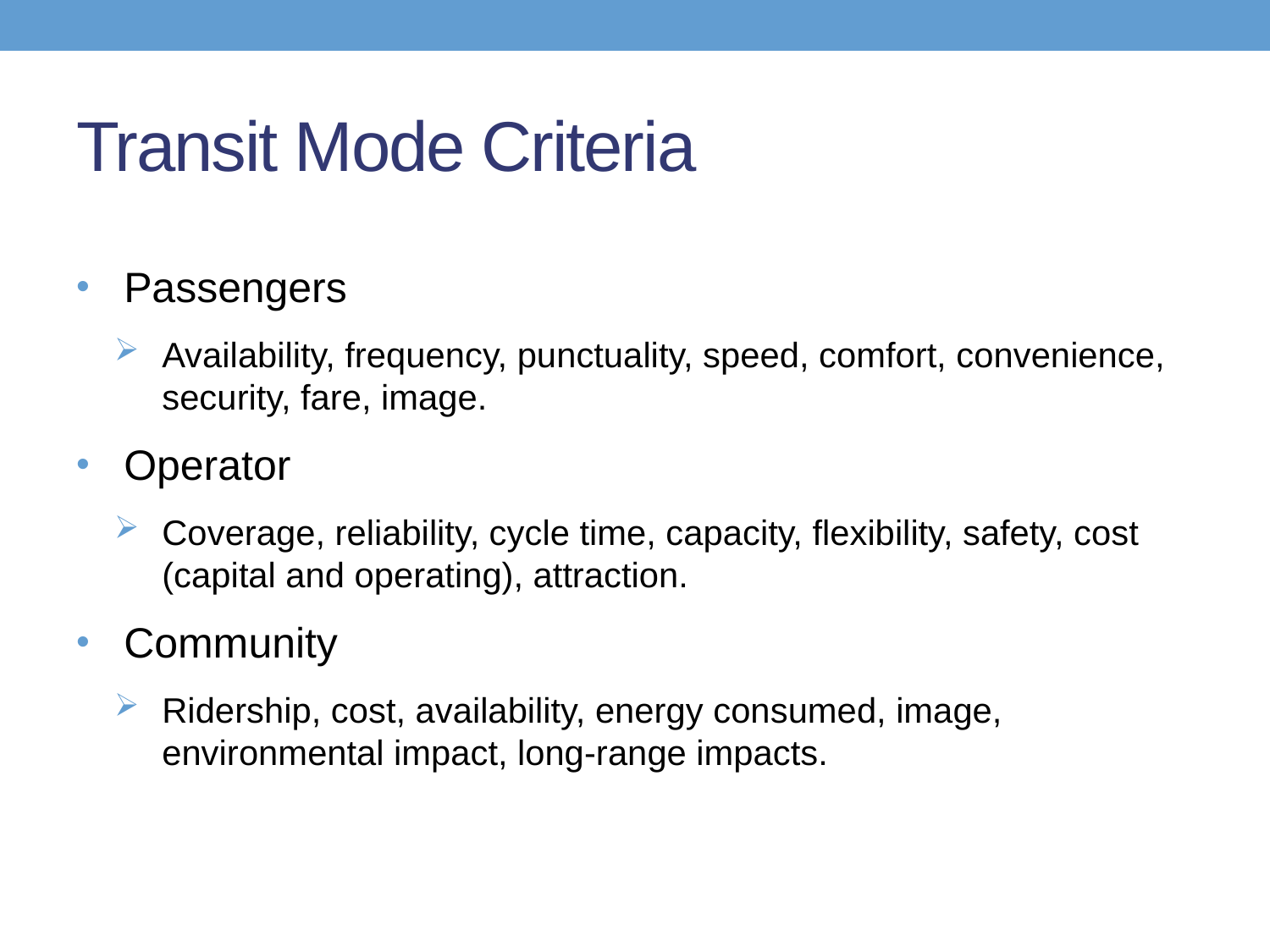

# Transit Mode Criteria
Passengers
Availability, frequency, punctuality, speed, comfort, convenience, security, fare, image.
Operator
Coverage, reliability, cycle time, capacity, flexibility, safety, cost (capital and operating), attraction.
Community
Ridership, cost, availability, energy consumed, image, environmental impact, long-range impacts.